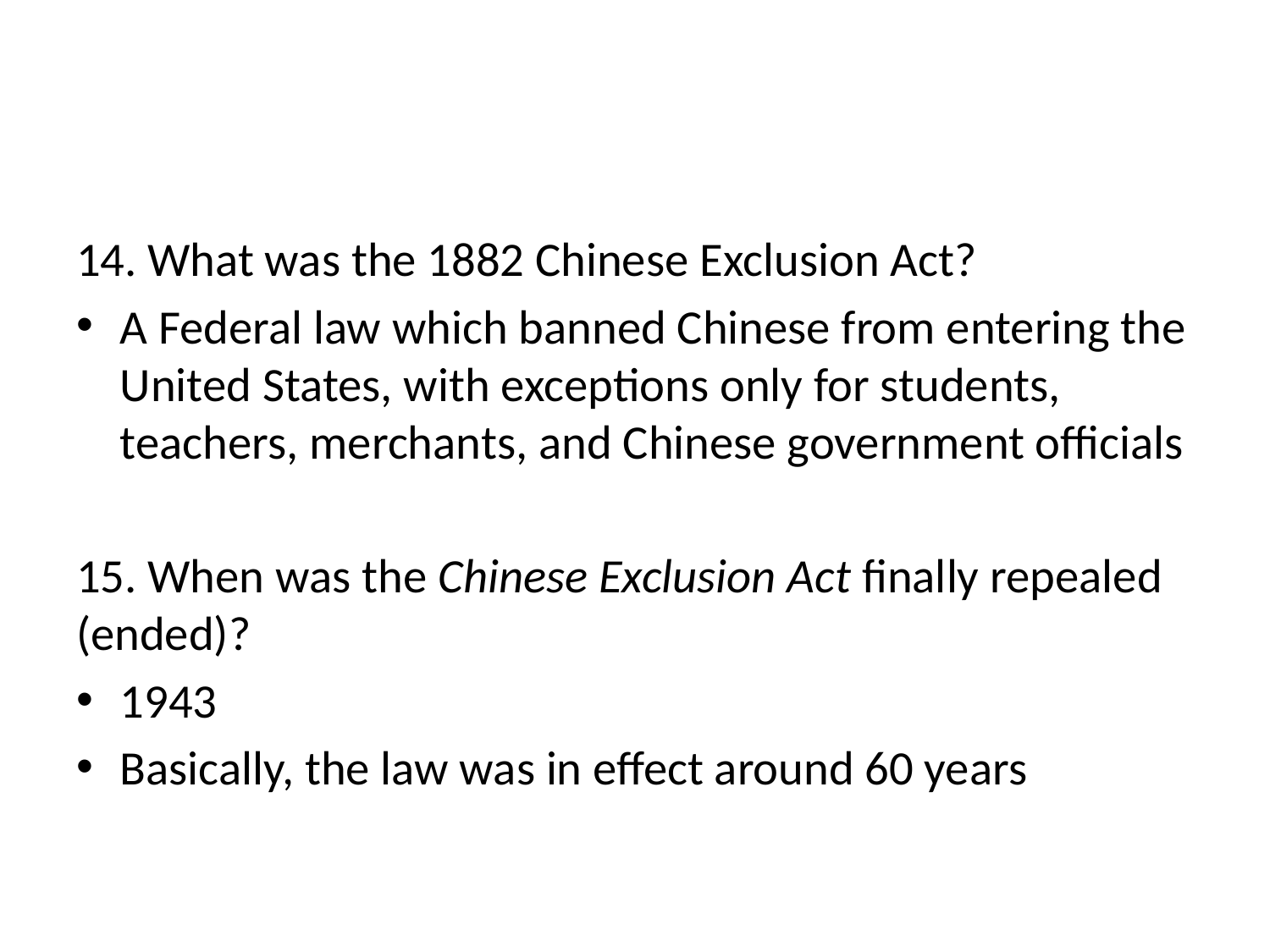

#
14. What was the 1882 Chinese Exclusion Act?
A Federal law which banned Chinese from entering the United States, with exceptions only for students, teachers, merchants, and Chinese government officials

15. When was the Chinese Exclusion Act finally repealed (ended)?
1943
Basically, the law was in effect around 60 years